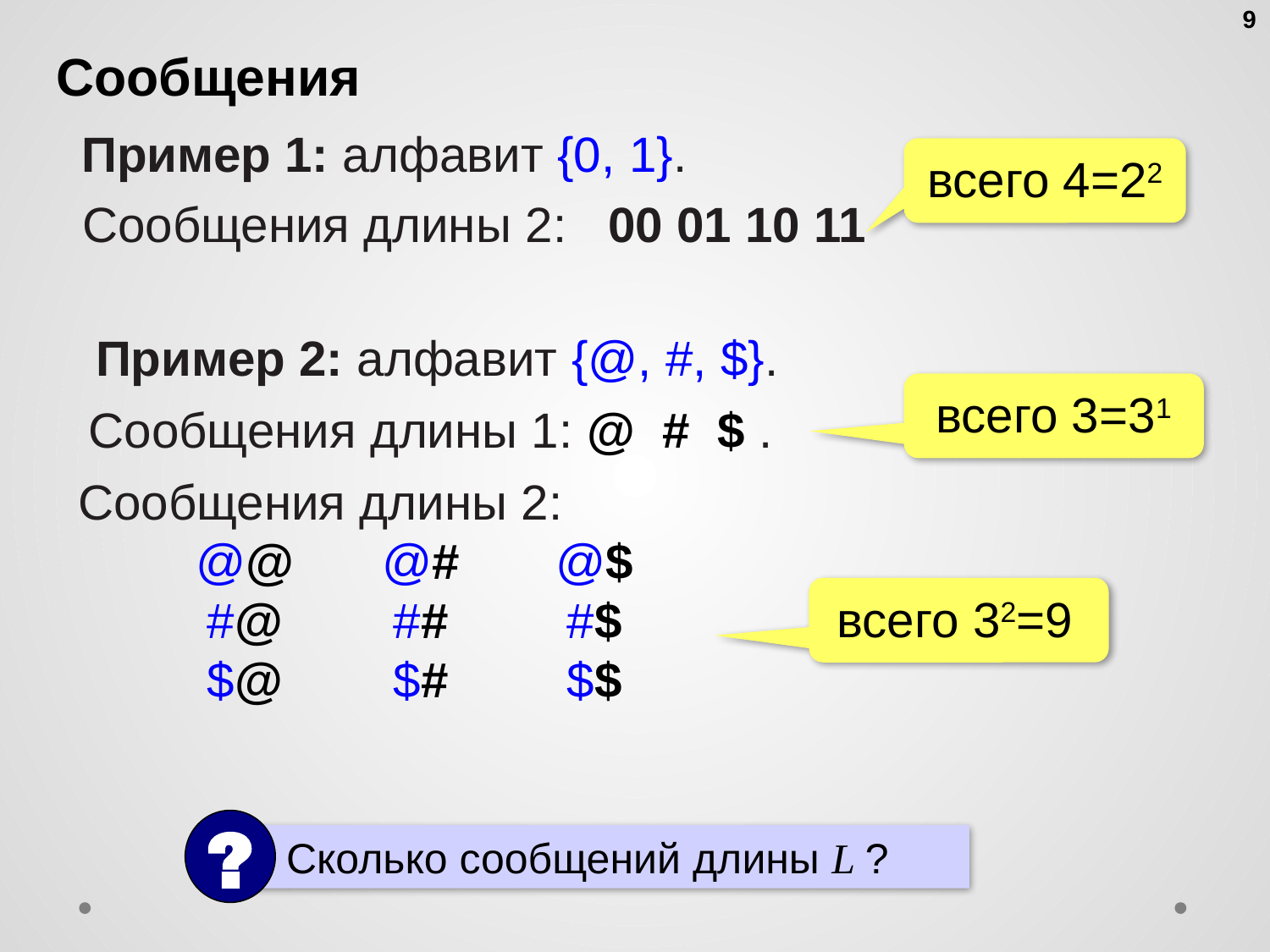

9
Сообщения
Пример 1: алфавит {0, 1}.
всего 4=22
Сообщения длины 2:   00 01 10 11
Пример 2: алфавит {@, #, $}.
всего 3=31
Сообщения длины 1: @  #  $ .
Сообщения длины 2:
	@@ 	@# 	@$
	#@ 	## 	#$
	$@ 	$# 	$$

всего 32=9
?
  Сколько сообщений длины L ?